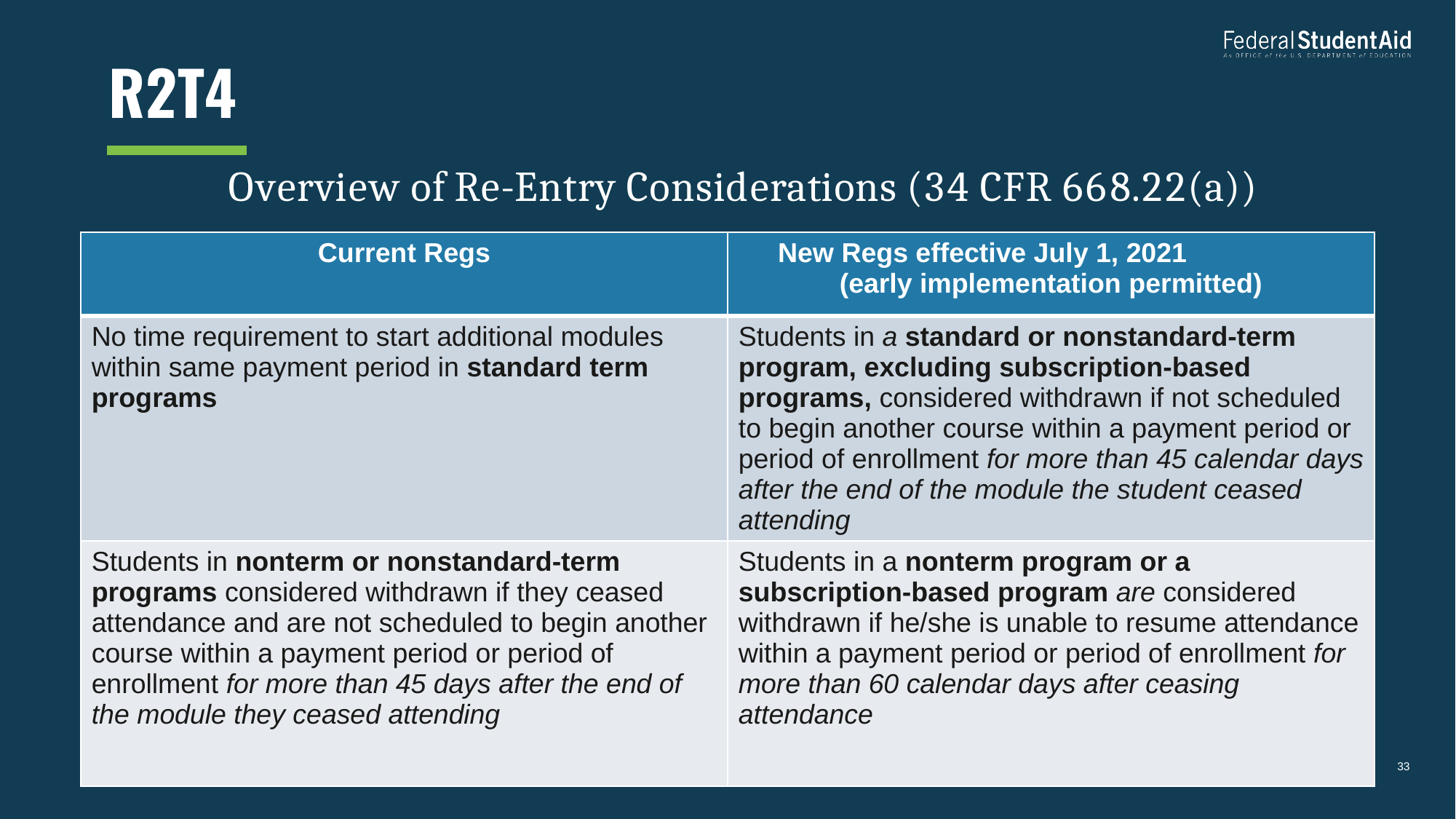

# R2t4
Overview of Re-Entry Considerations (34 CFR 668.22(a))
| Current Regs | New Regs effective July 1, 2021 (early implementation permitted) |
| --- | --- |
| No time requirement to start additional modules within same payment period in standard term programs | Students in a standard or nonstandard-term program, excluding subscription-based programs, considered withdrawn if not scheduled to begin another course within a payment period or period of enrollment for more than 45 calendar days after the end of the module the student ceased attending |
| Students in nonterm or nonstandard-term programs considered withdrawn if they ceased attendance and are not scheduled to begin another course within a payment period or period of enrollment for more than 45 days after the end of the module they ceased attending | Students in a nonterm program or a subscription-based program are considered withdrawn if he/she is unable to resume attendance within a payment period or period of enrollment for more than 60 calendar days after ceasing attendance |
33